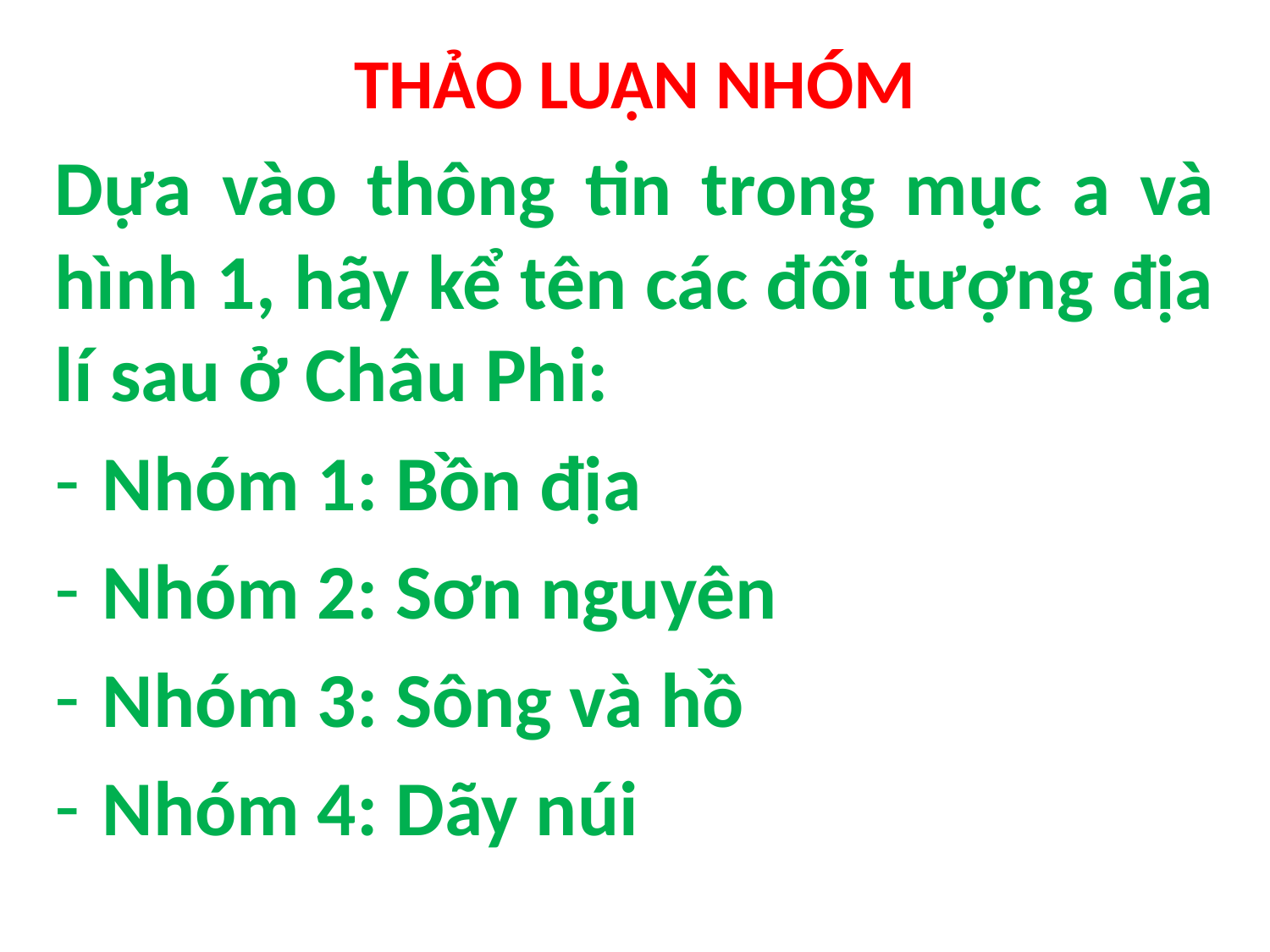

# THẢO LUẬN NHÓM
Dựa vào thông tin trong mục a và hình 1, hãy kể tên các đối tượng địa lí sau ở Châu Phi:
Nhóm 1: Bồn địa
Nhóm 2: Sơn nguyên
Nhóm 3: Sông và hồ
Nhóm 4: Dãy núi